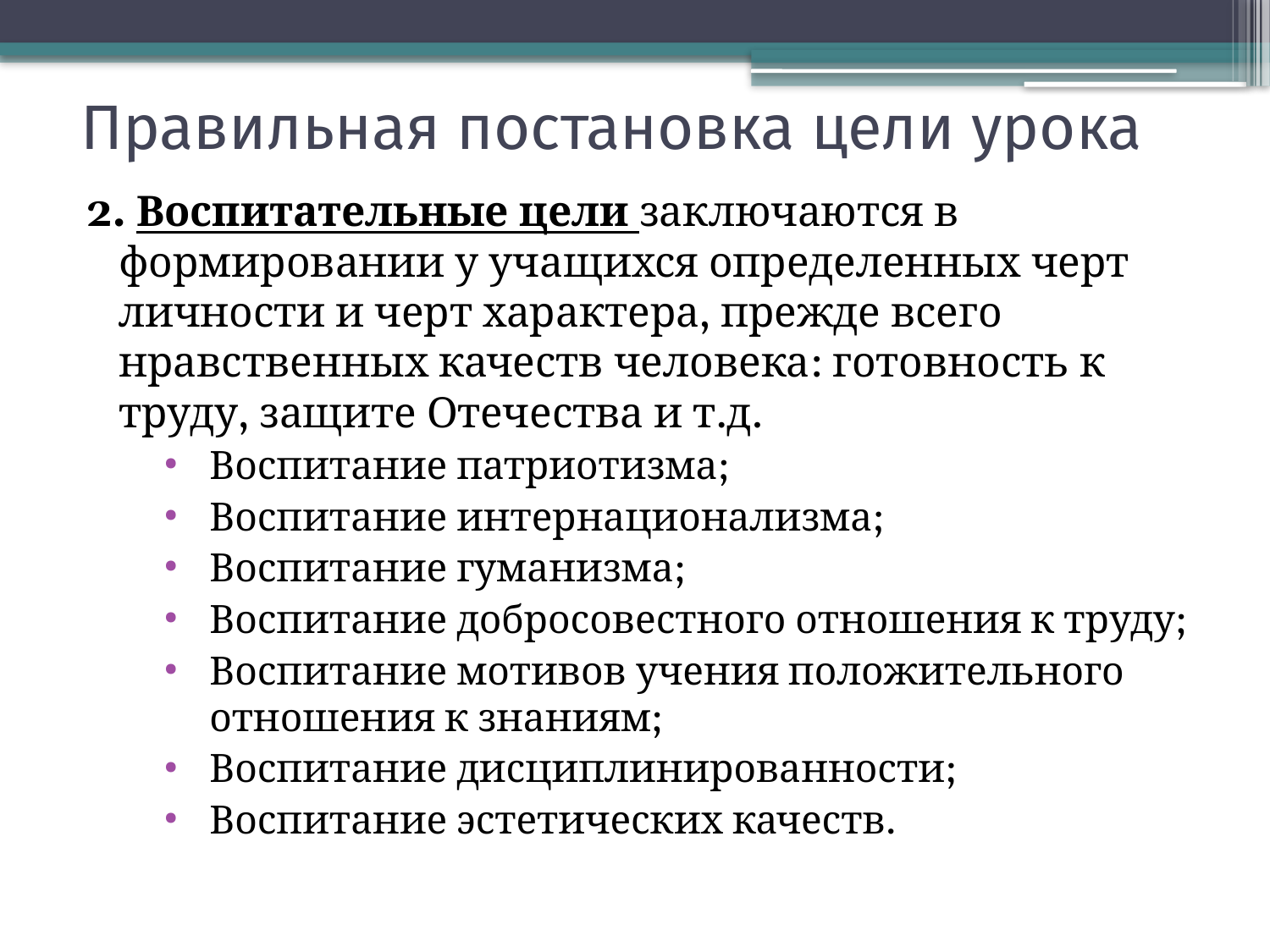

# Правильная постановка цели урока
2. Воспитательные цели заключаются в формировании у учащихся определенных черт личности и черт характера, прежде всего нравственных качеств человека: готовность к труду, защите Отечества и т.д.
Воспитание патриотизма;
Воспитание интернационализма;
Воспитание гуманизма;
Воспитание добросовестного отношения к труду;
Воспитание мотивов учения положительного отношения к знаниям;
Воспитание дисциплинированности;
Воспитание эстетических качеств.